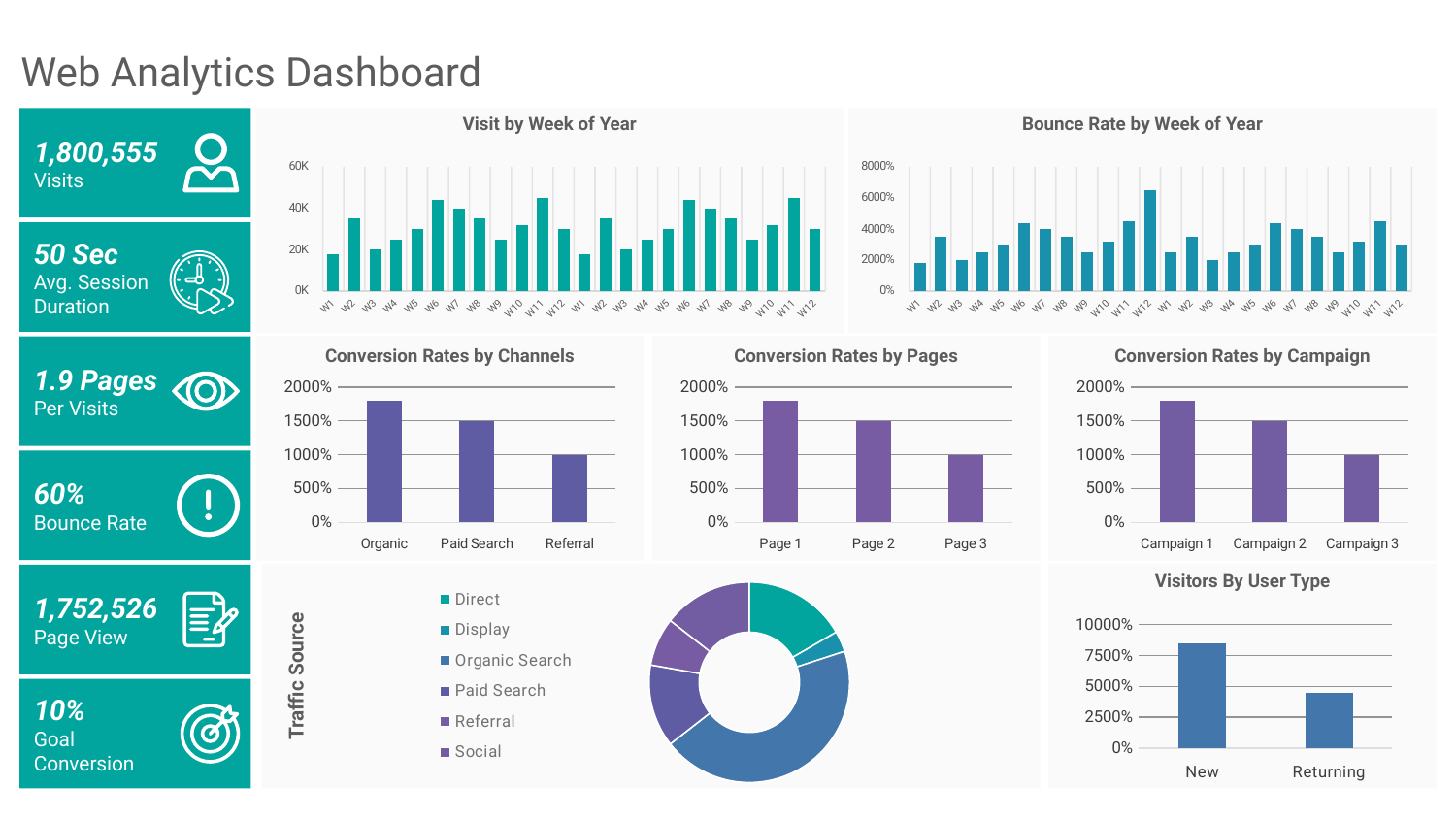

# Web Analytics Dashboard
1,800,555
Visits

Visit by Week of Year
Bounce Rate by Week of Year

### Chart

| Category | By Week Of Years |
|---|---|
| W1 | 18000.0 |
| W2 | 35000.0 |
| W3 | 20000.0 |
| W4 | 25000.0 |
| W5 | 30000.0 |
| W6 | 44000.0 |
| W7 | 40000.0 |
| W8 | 35000.0 |
| W9 | 25000.0 |
| W10 | 32000.0 |
| W11 | 45000.0 |
| W12 | 30000.0 |
| W1 | 18000.0 |
| W2 | 35000.0 |
| W3 | 20000.0 |
| W4 | 25000.0 |
| W5 | 30000.0 |
| W6 | 44000.0 |
| W7 | 40000.0 |
| W8 | 35000.0 |
| W9 | 25000.0 |
| W10 | 32000.0 |
| W11 | 45000.0 |
| W12 | 30000.0 |

### Chart

| Category | By Week Of Years |
|---|---|
| W1 | 18.0 |
| W2 | 35.0 |
| W3 | 20.0 |
| W4 | 25.0 |
| W5 | 30.0 |
| W6 | 44.0 |
| W7 | 40.0 |
| W8 | 35.0 |
| W9 | 25.0 |
| W10 | 32.0 |
| W11 | 45.0 |
| W12 | 65.0 |
| W1 | 25.0 |
| W2 | 35.0 |
| W3 | 20.0 |
| W4 | 25.0 |
| W5 | 30.0 |
| W6 | 44.0 |
| W7 | 40.0 |
| W8 | 35.0 |
| W9 | 25.0 |
| W10 | 32.0 |
| W11 | 45.0 |
| W12 | 30.0 |
50 Sec
Avg. Session
Duration

1.9 Pages
Per Visits
Conversion Rates by Channels
Conversion Rates by Pages
Conversion Rates by Campaign

### Chart

| Category | Series 1 |
|---|---|
| Organic | 18.0 |
| Paid Search | 15.0 |
| Referral | 10.0 |

### Chart

| Category | Series 1 |
|---|---|
| Page 1 | 18.0 |
| Page 2 | 15.0 |
| Page 3 | 10.0 |

### Chart

| Category | Series 1 |
|---|---|
| Campaign 1 | 18.0 |
| Campaign 2 | 15.0 |
| Campaign 3 | 10.0 |
60%
Bounce Rate

1,752,526
Page View

### Chart

| Category | Sales |
|---|---|
| Direct | 0.15 |
| Display | 0.03 |
| Organic Search | 0.4 |
| Paid Search | 0.12 |
| Referral | 0.07 |
| Social | 0.13 |
Visitors By User Type

### Chart

| Category | Series 1 |
|---|---|
| New | 85.0 |
| Returning | 45.0 |
Traffic Source
10%
Goal
Conversion